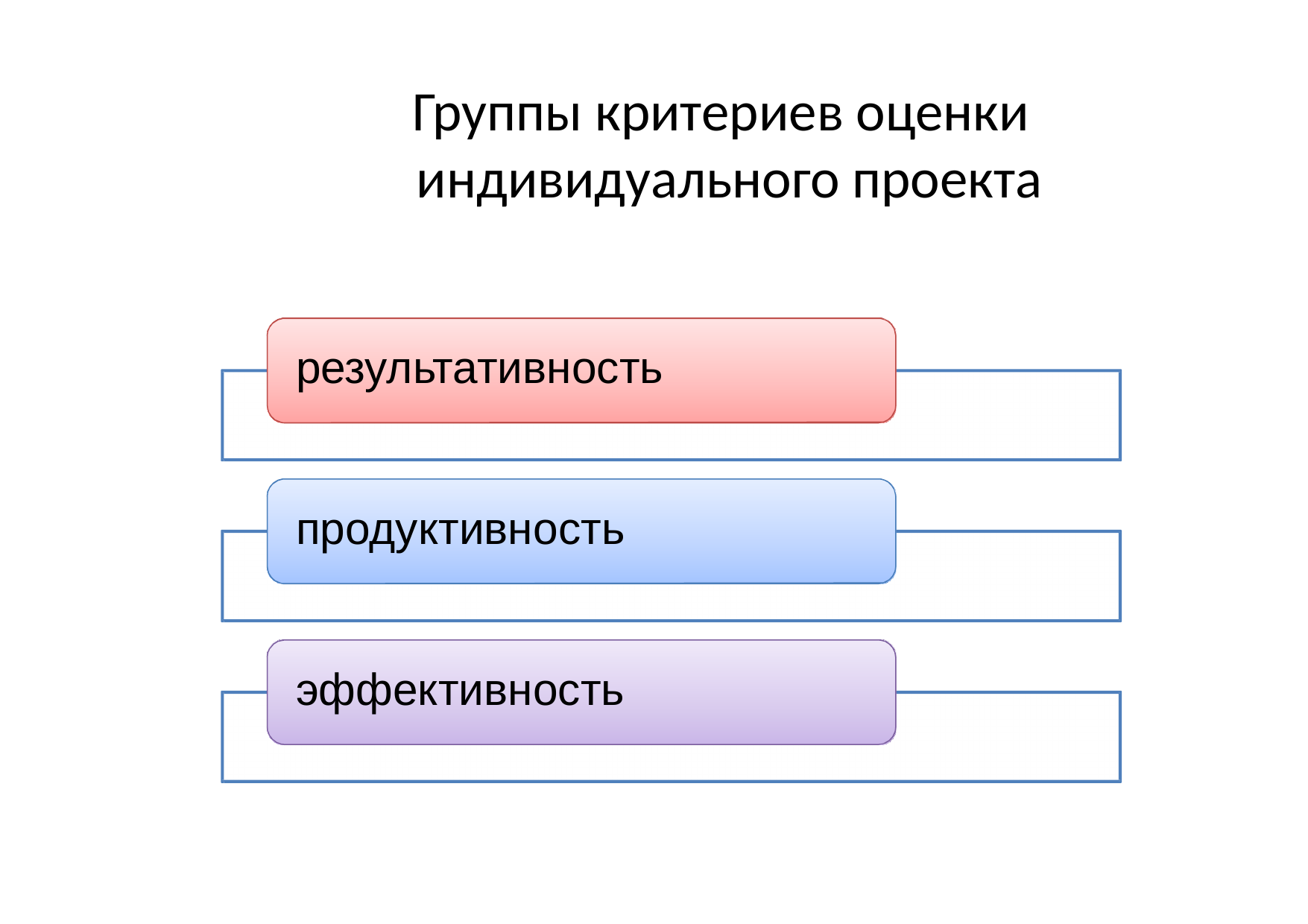

# Группы критериев оценки  индивидуального проекта

результативность
продуктивность  эффективность